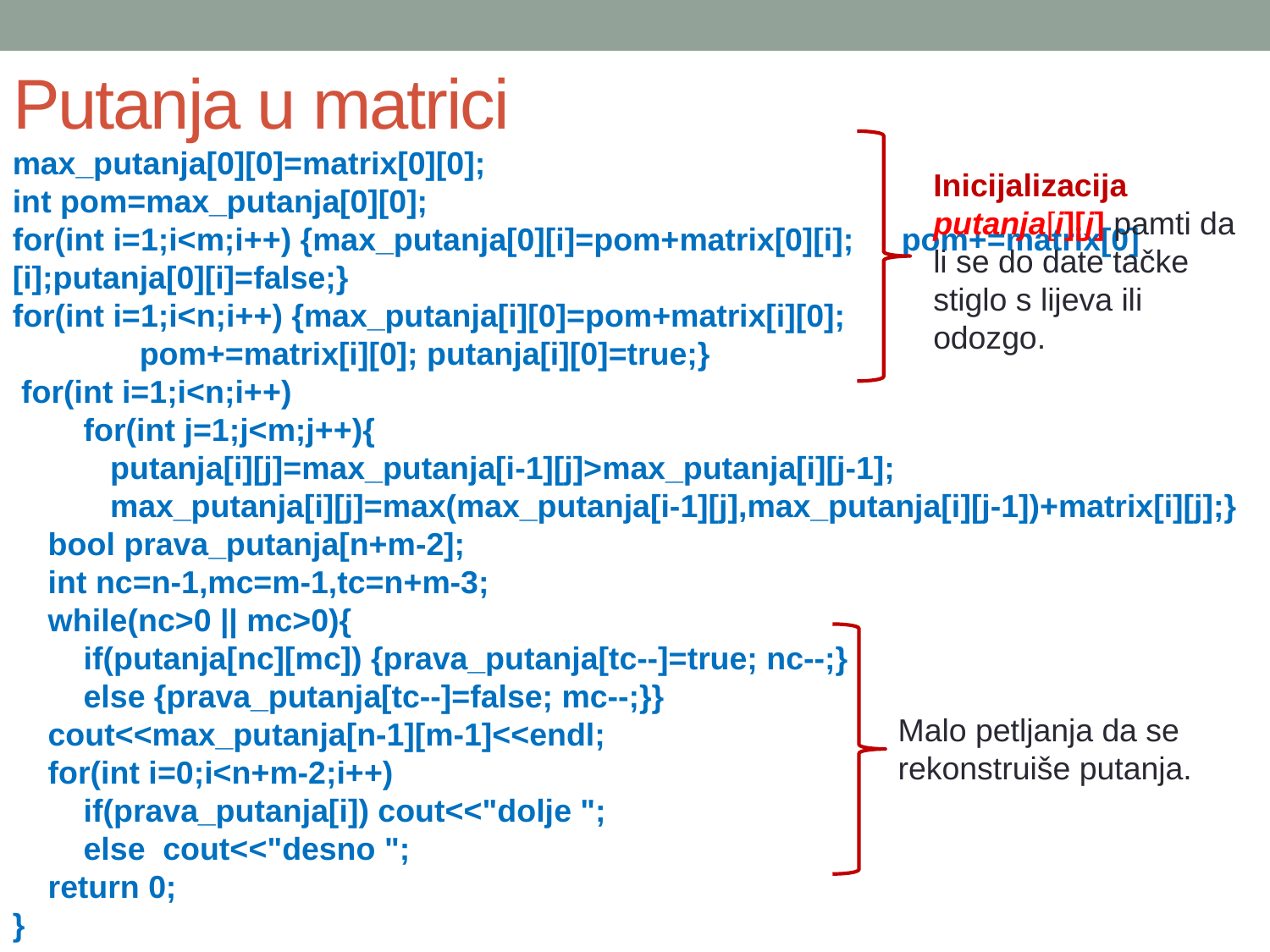

# Putanja u matrici

max_putanja[0][0]=matrix[0][0];
int pom=max_putanja[0][0];
for(int i=1;i<m;i++) {max_putanja[0][i]=pom+matrix[0][i]; 	pom+=matrix[0][i];putanja[0][i]=false;}
for(int i=1;i<n;i++) {max_putanja[i][0]=pom+matrix[i][0];
	pom+=matrix[i][0]; putanja[i][0]=true;}
 for(int i=1;i<n;i++)
        for(int j=1;j<m;j++){
           putanja[i][j]=max_putanja[i-1][j]>max_putanja[i][j-1];
           max_putanja[i][j]=max(max_putanja[i-1][j],max_putanja[i][j-1])+matrix[i][j];}
    bool prava_putanja[n+m-2];
    int nc=n-1,mc=m-1,tc=n+m-3;
    while(nc>0 || mc>0){
        if(putanja[nc][mc]) {prava_putanja[tc--]=true; nc--;}
        else {prava_putanja[tc--]=false; mc--;}}
    cout<<max_putanja[n-1][m-1]<<endl;
    for(int i=0;i<n+m-2;i++)
        if(prava_putanja[i]) cout<<"dolje ";
        else  cout<<"desno ";
    return 0;
}
Inicijalizacija putanja[i][j] pamti da li se do date tačke stiglo s lijeva ili odozgo.

Malo petljanja da se rekonstruiše putanja.